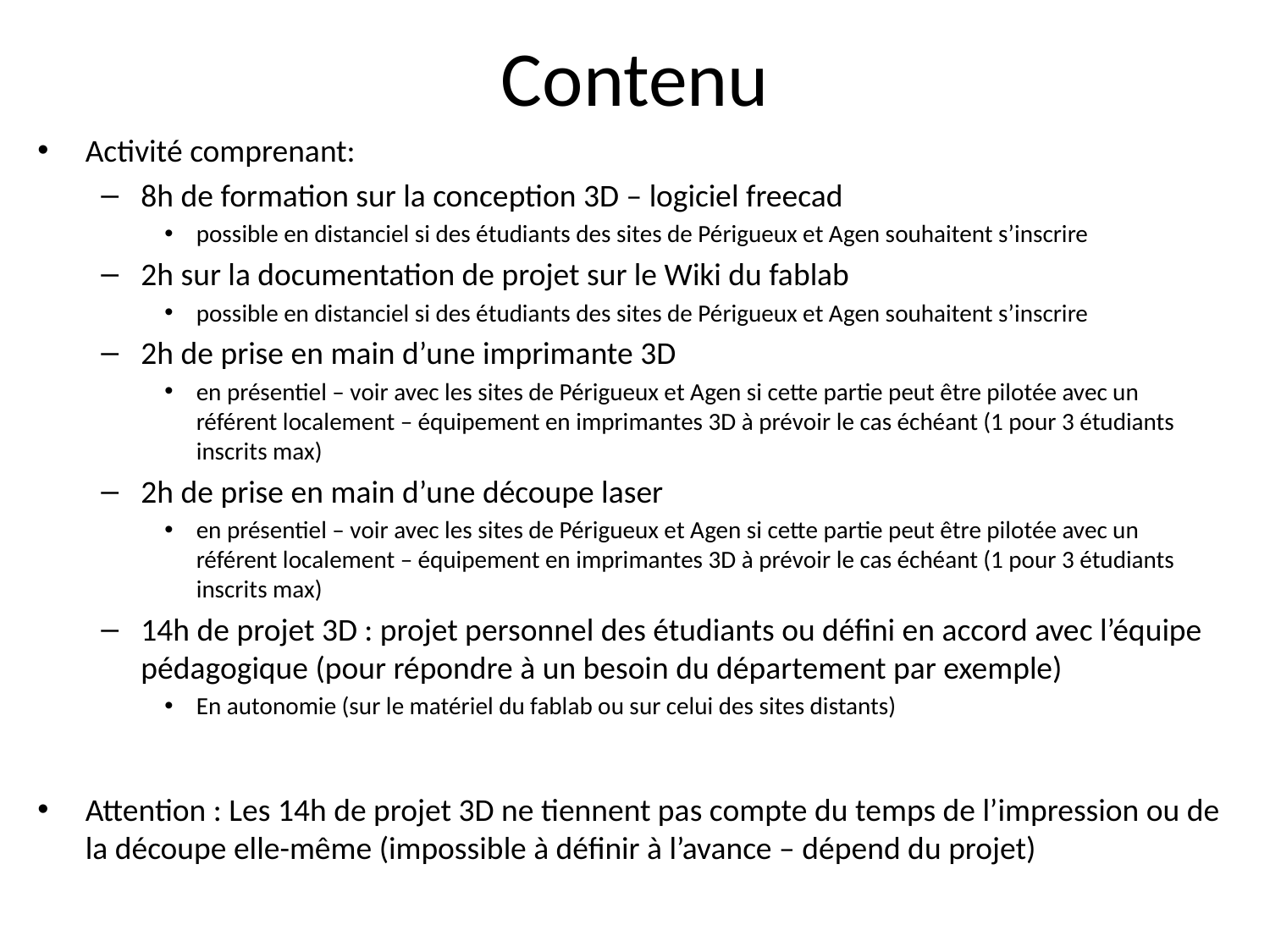

# Contenu
Activité comprenant:
8h de formation sur la conception 3D – logiciel freecad
possible en distanciel si des étudiants des sites de Périgueux et Agen souhaitent s’inscrire
2h sur la documentation de projet sur le Wiki du fablab
possible en distanciel si des étudiants des sites de Périgueux et Agen souhaitent s’inscrire
2h de prise en main d’une imprimante 3D
en présentiel – voir avec les sites de Périgueux et Agen si cette partie peut être pilotée avec un référent localement – équipement en imprimantes 3D à prévoir le cas échéant (1 pour 3 étudiants inscrits max)
2h de prise en main d’une découpe laser
en présentiel – voir avec les sites de Périgueux et Agen si cette partie peut être pilotée avec un référent localement – équipement en imprimantes 3D à prévoir le cas échéant (1 pour 3 étudiants inscrits max)
14h de projet 3D : projet personnel des étudiants ou défini en accord avec l’équipe pédagogique (pour répondre à un besoin du département par exemple)
En autonomie (sur le matériel du fablab ou sur celui des sites distants)

Attention : Les 14h de projet 3D ne tiennent pas compte du temps de l’impression ou de la découpe elle-même (impossible à définir à l’avance – dépend du projet)